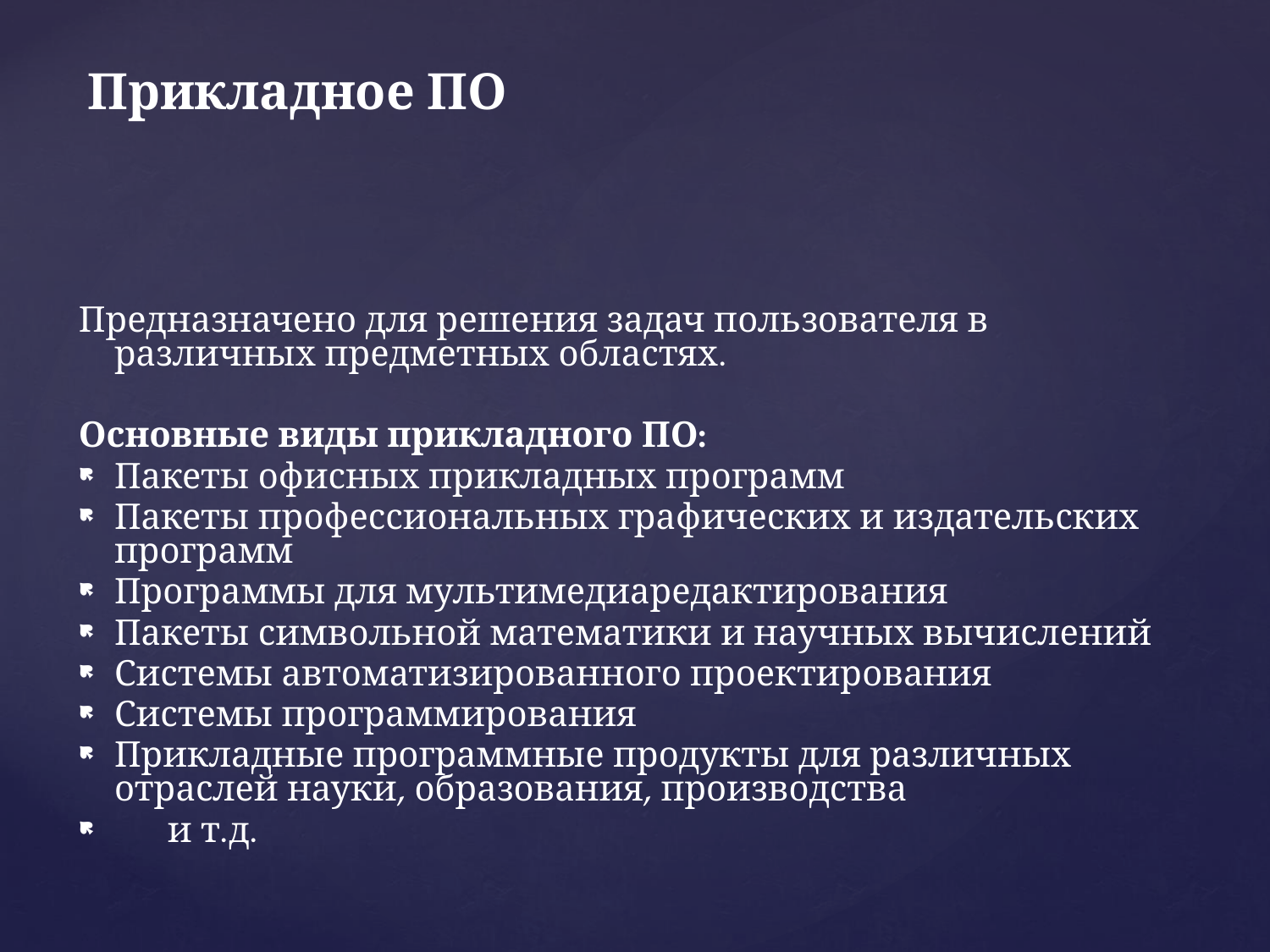

# Прикладное ПО

Предназначено для решения задач пользователя в различных предметных областях.

Основные виды прикладного ПО:
Пакеты офисных прикладных программ
Пакеты профессиональных графических и издательских программ
Программы для мультимедиаредактирования
Пакеты символьной математики и научных вычислений
Системы автоматизированного проектирования
Системы программирования
Прикладные программные продукты для различных отраслей науки, образования, производства
      и т.д.